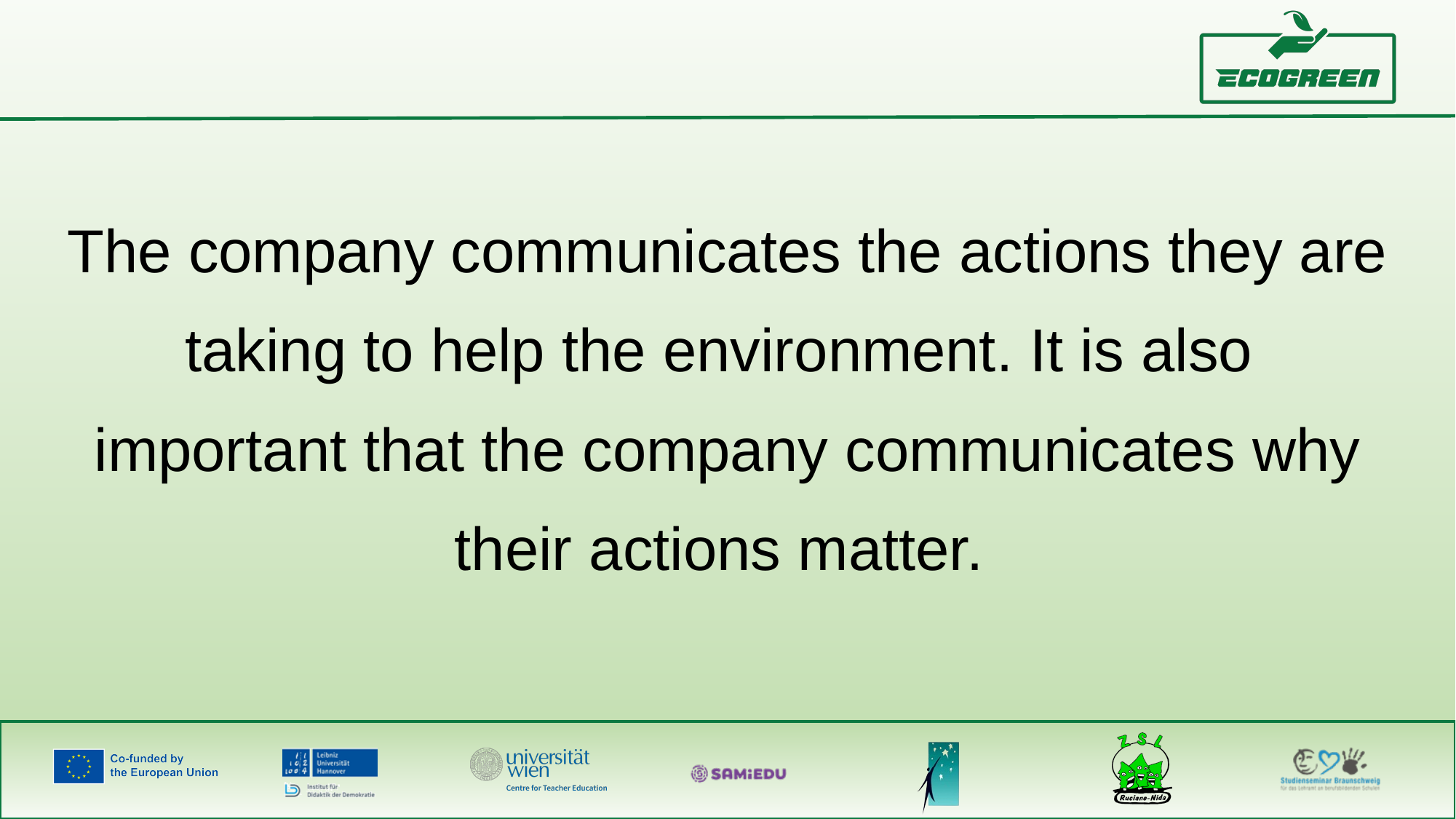

The company communicates the actions they are taking to help the environment. It is also  important that the company communicates why their actions matter.